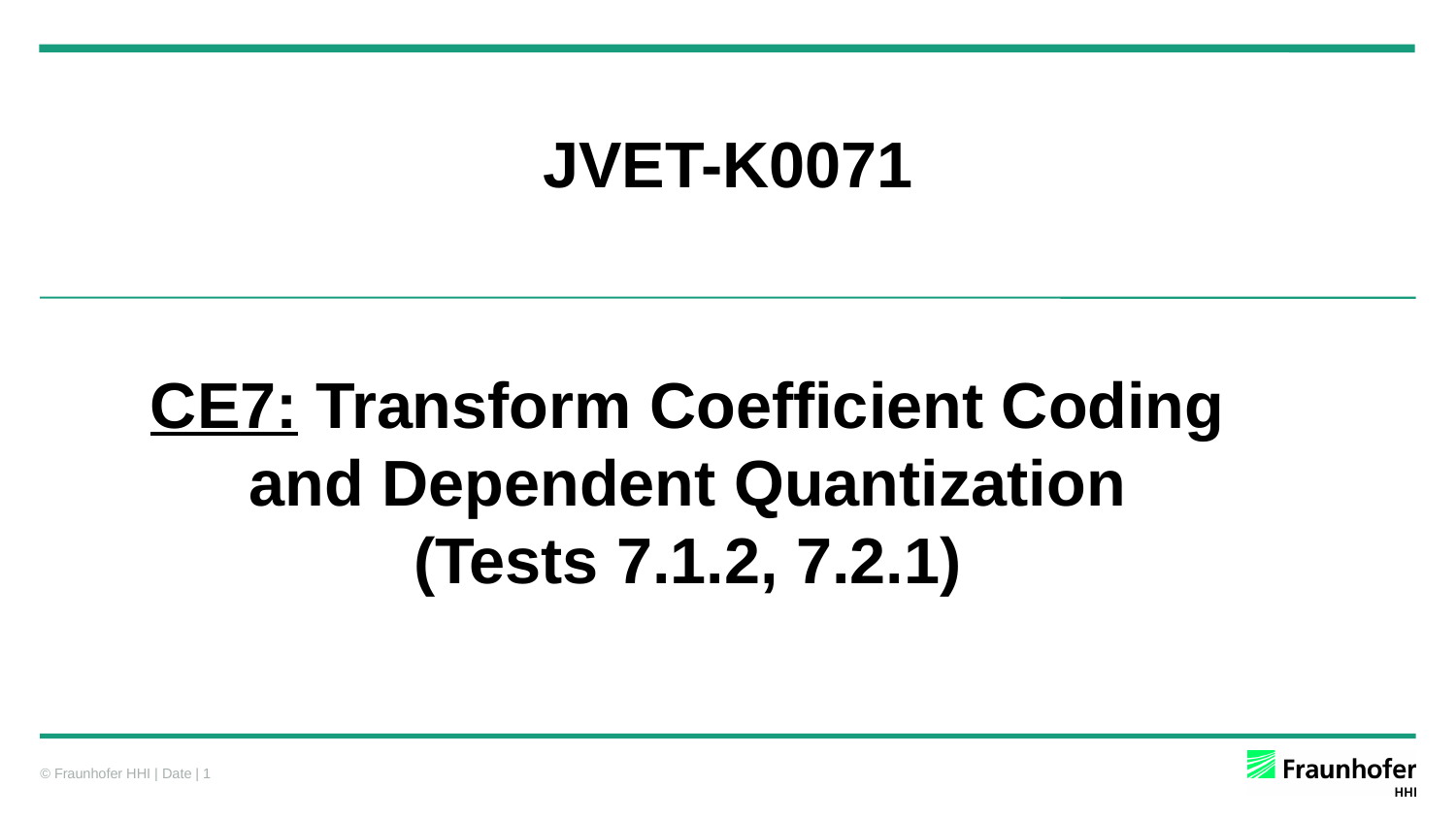

# JVET-K0071
CE7: Transform Coefficient Coding
and Dependent Quantization
(Tests 7.1.2, 7.2.1)